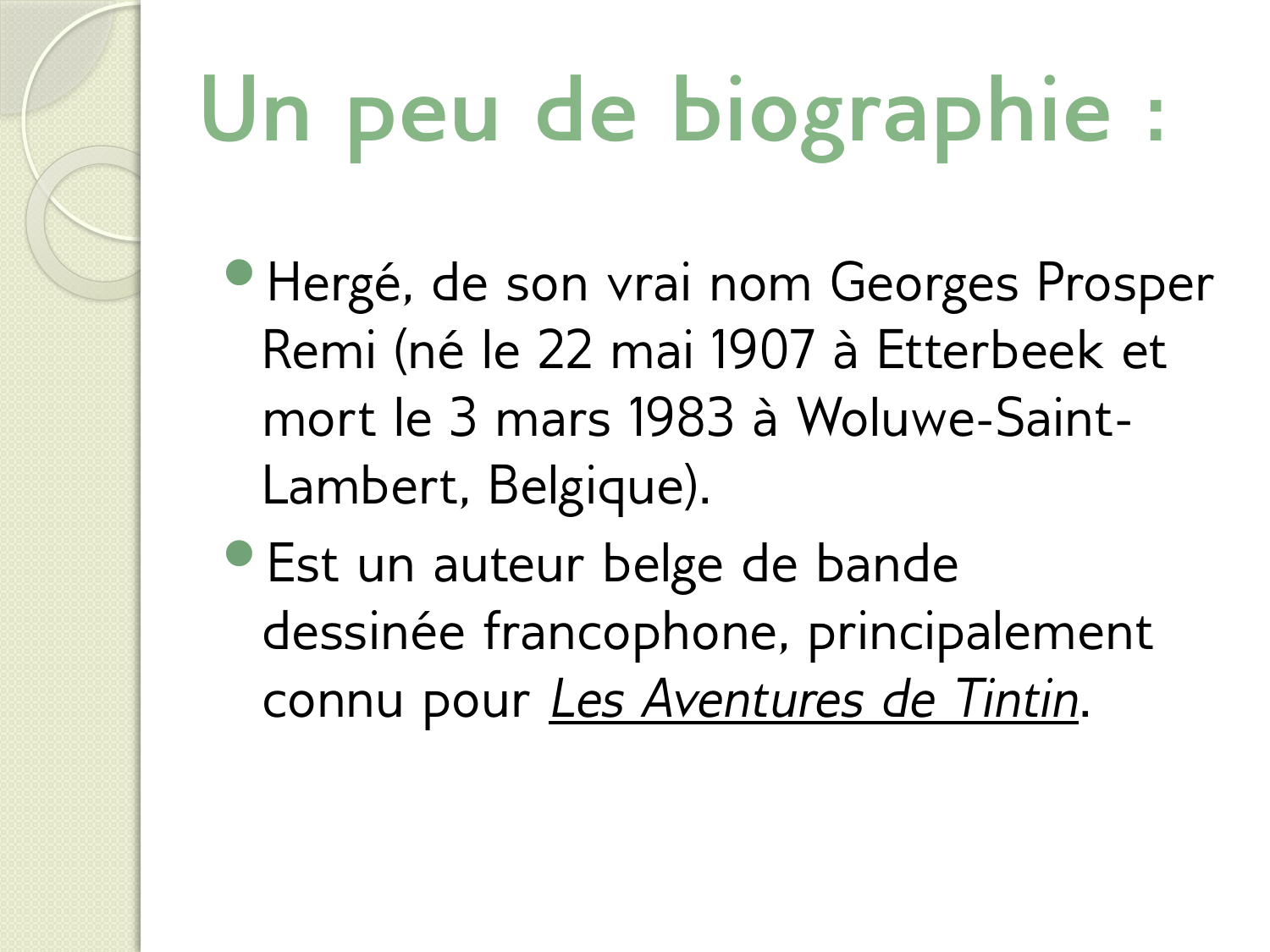

Un peu de biographie :
Hergé, de son vrai nom Georges Prosper Remi (né le 22 mai 1907 à Etterbeek et mort le 3 mars 1983 à Woluwe-Saint-Lambert, Belgique).
Est un auteur belge de bande dessinée francophone, principalement connu pour Les Aventures de Tintin.